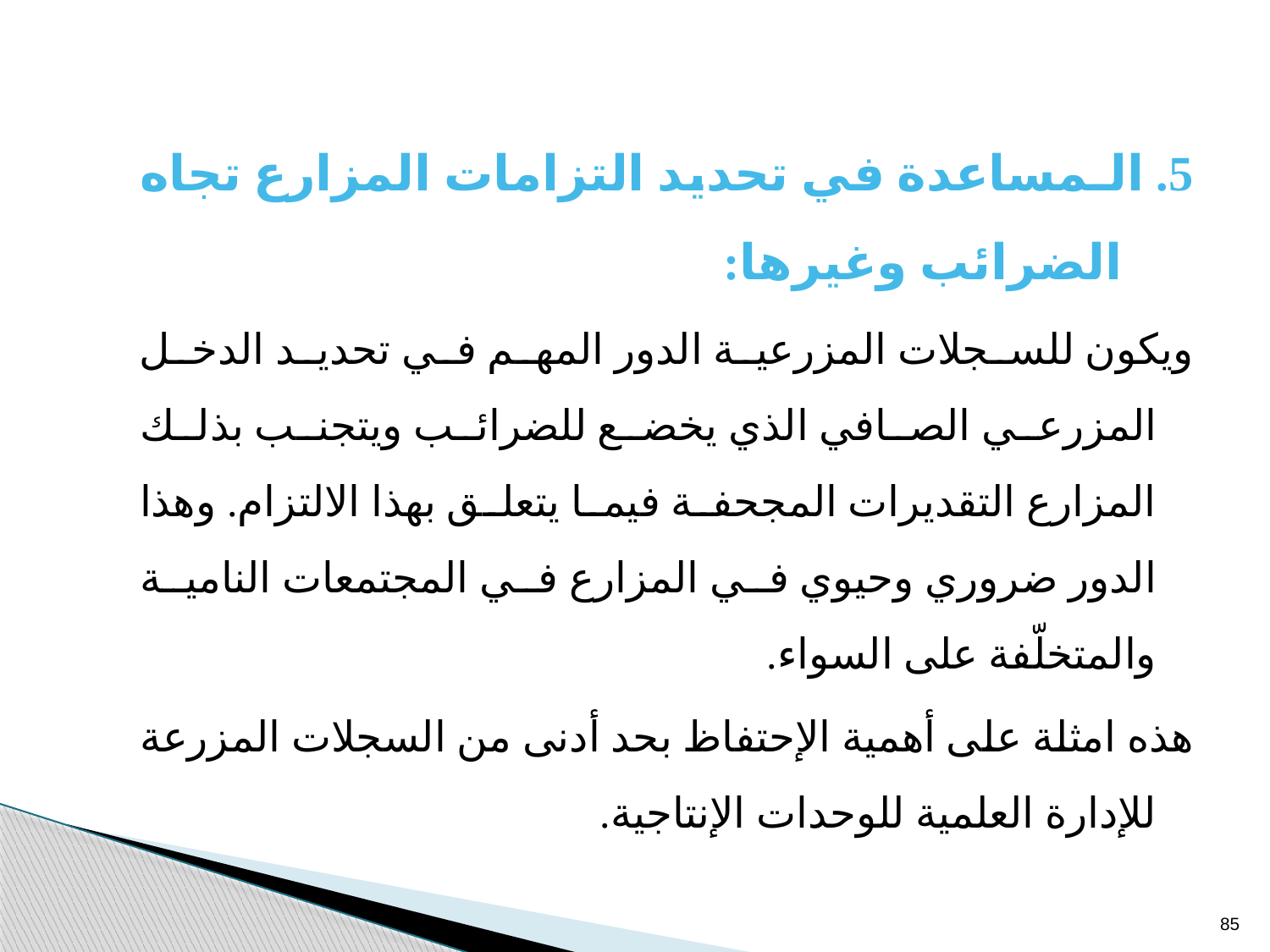

5. الـمساعدة في تحديد التزامات المزارع تجاه الضرائب وغيرها:
ويكون للسجلات المزرعية الدور المهم في تحديد الدخل المزرعي الصافي الذي يخضع للضرائب ويتجنب بذلك المزارع التقديرات المجحفة فيما يتعلق بهذا الالتزام. وهذا الدور ضروري وحيوي في المزارع في المجتمعات النامية والمتخلّفة على السواء.
هذه امثلة على أهمية الإحتفاظ بحد أدنى من السجلات المزرعة للإدارة العلمية للوحدات الإنتاجية.
85